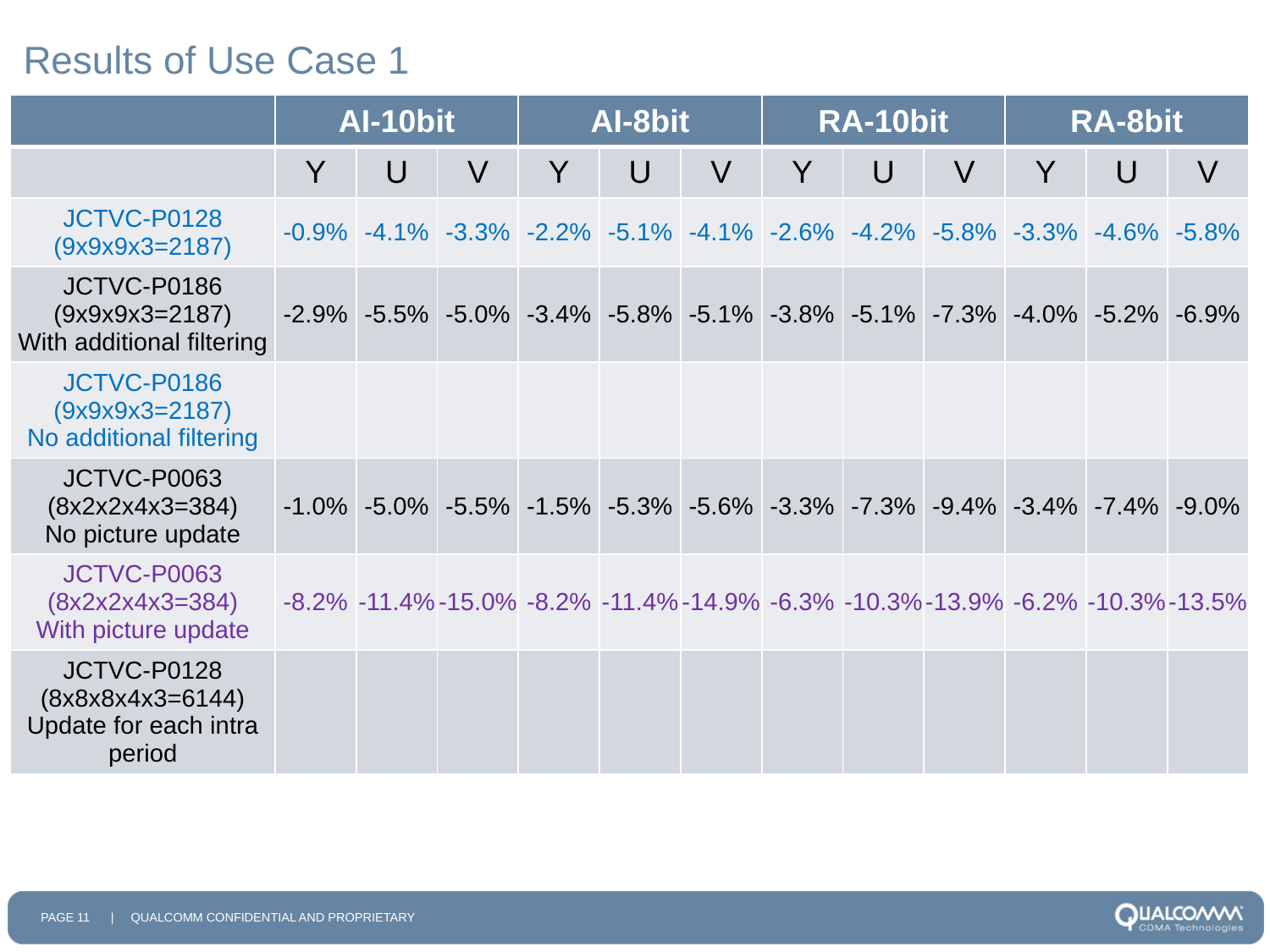

# Results of Use Case 1
|  | AI-10bit |  |  | AI-8bit |  |  | RA-10bit |  |  | RA-8bit |  |  |
| --- | --- | --- | --- | --- | --- | --- | --- | --- | --- | --- | --- | --- |
|  | Y | U | V | Y | U | V | Y | U | V | Y | U | V |
| JCTVC-P0128 (9x9x9x3=2187) | -0.9% | -4.1% | -3.3% | -2.2% | -5.1% | -4.1% | -2.6% | -4.2% | -5.8% | -3.3% | -4.6% | -5.8% |
| JCTVC-P0186 (9x9x9x3=2187) With additional filtering | -2.9% | -5.5% | -5.0% | -3.4% | -5.8% | -5.1% | -3.8% | -5.1% | -7.3% | -4.0% | -5.2% | -6.9% |
| JCTVC-P0186 (9x9x9x3=2187) No additional filtering |  |  |  |  |  |  |  |  |  |  |  |  |
| JCTVC-P0063 (8x2x2x4x3=384) No picture update | -1.0% | -5.0% | -5.5% | -1.5% | -5.3% | -5.6% | -3.3% | -7.3% | -9.4% | -3.4% | -7.4% | -9.0% |
| JCTVC-P0063 (8x2x2x4x3=384) With picture update | -8.2% | -11.4% | -15.0% | -8.2% | -11.4% | -14.9% | -6.3% | -10.3% | -13.9% | -6.2% | -10.3% | -13.5% |
| JCTVC-P0128 (8x8x8x4x3=6144) Update for each intra period |  |  |  |  |  |  |  |  |  |  |  |  |